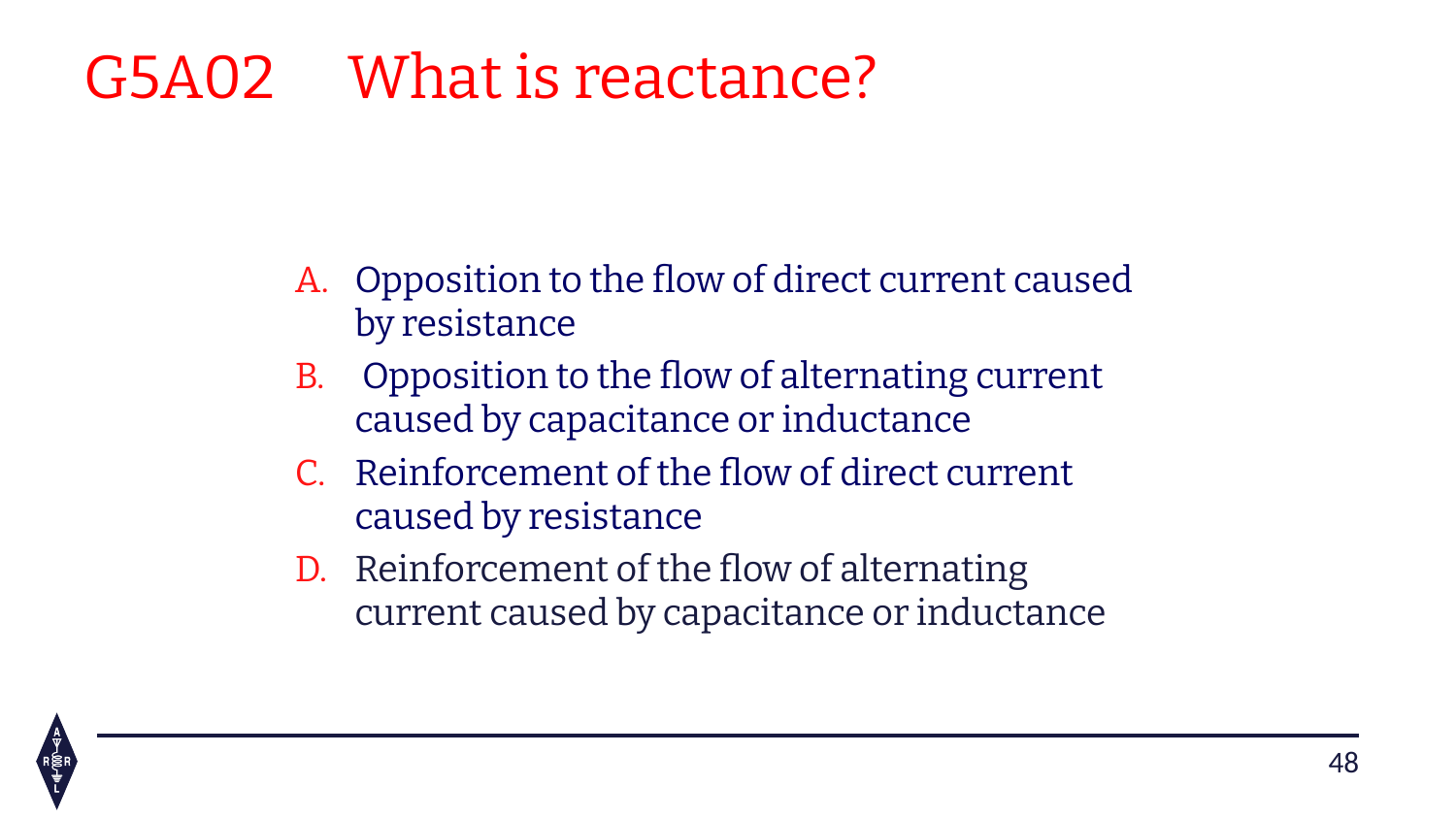

G5A02      What is reactance?
Opposition to the flow of direct current caused by resistance
 Opposition to the flow of alternating current caused by capacitance or inductance
Reinforcement of the flow of direct current caused by resistance
Reinforcement of the flow of alternating current caused by capacitance or inductance
48